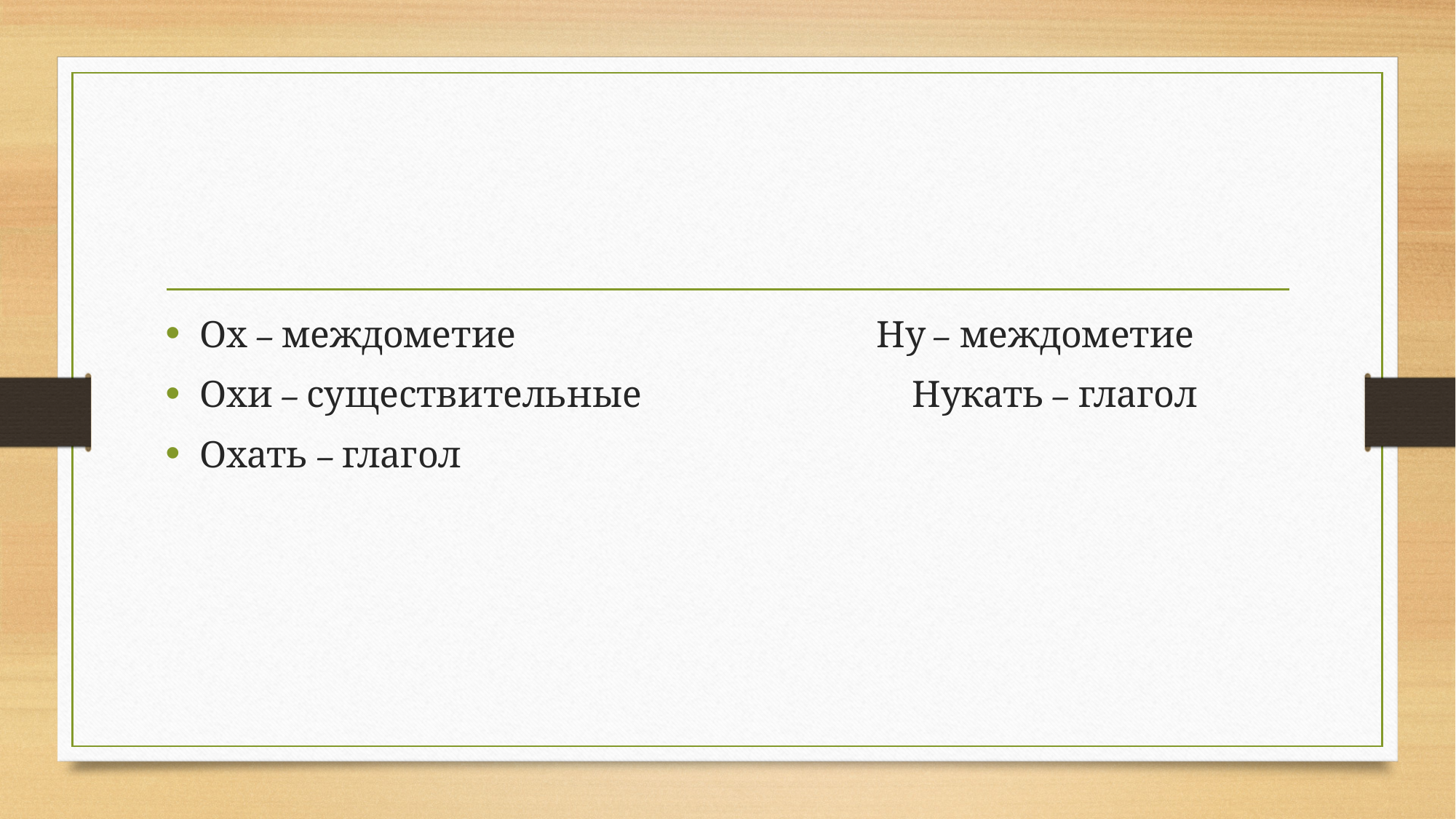

#
Ох – междометие                                            Ну – междометие
Охи – существительные                                 Нукать – глагол
Охать – глагол